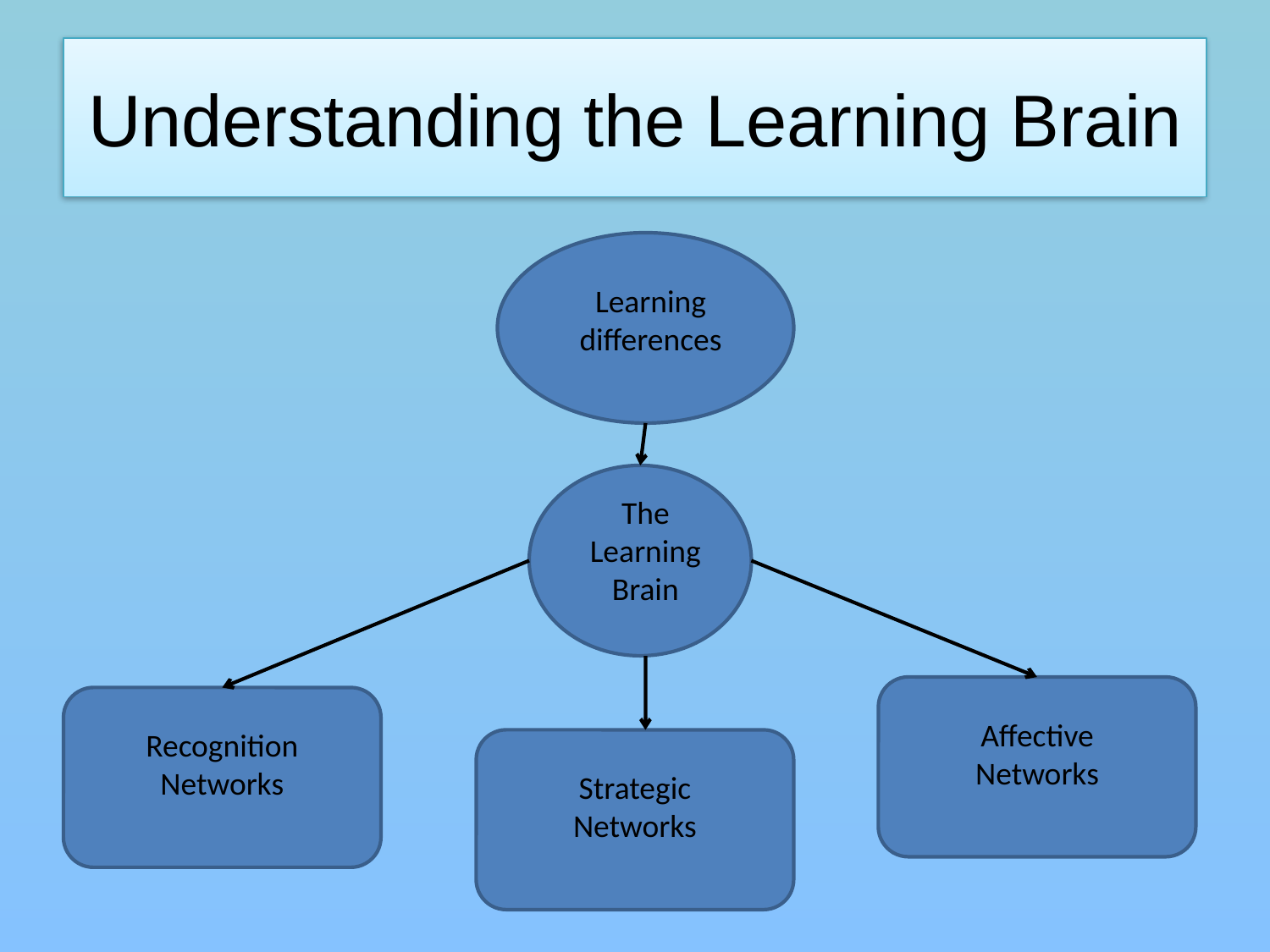

# Understanding the Learning Brain

Learning differences

The Learning Brain

Affective Networks
Recognition Networks

Strategic Networks